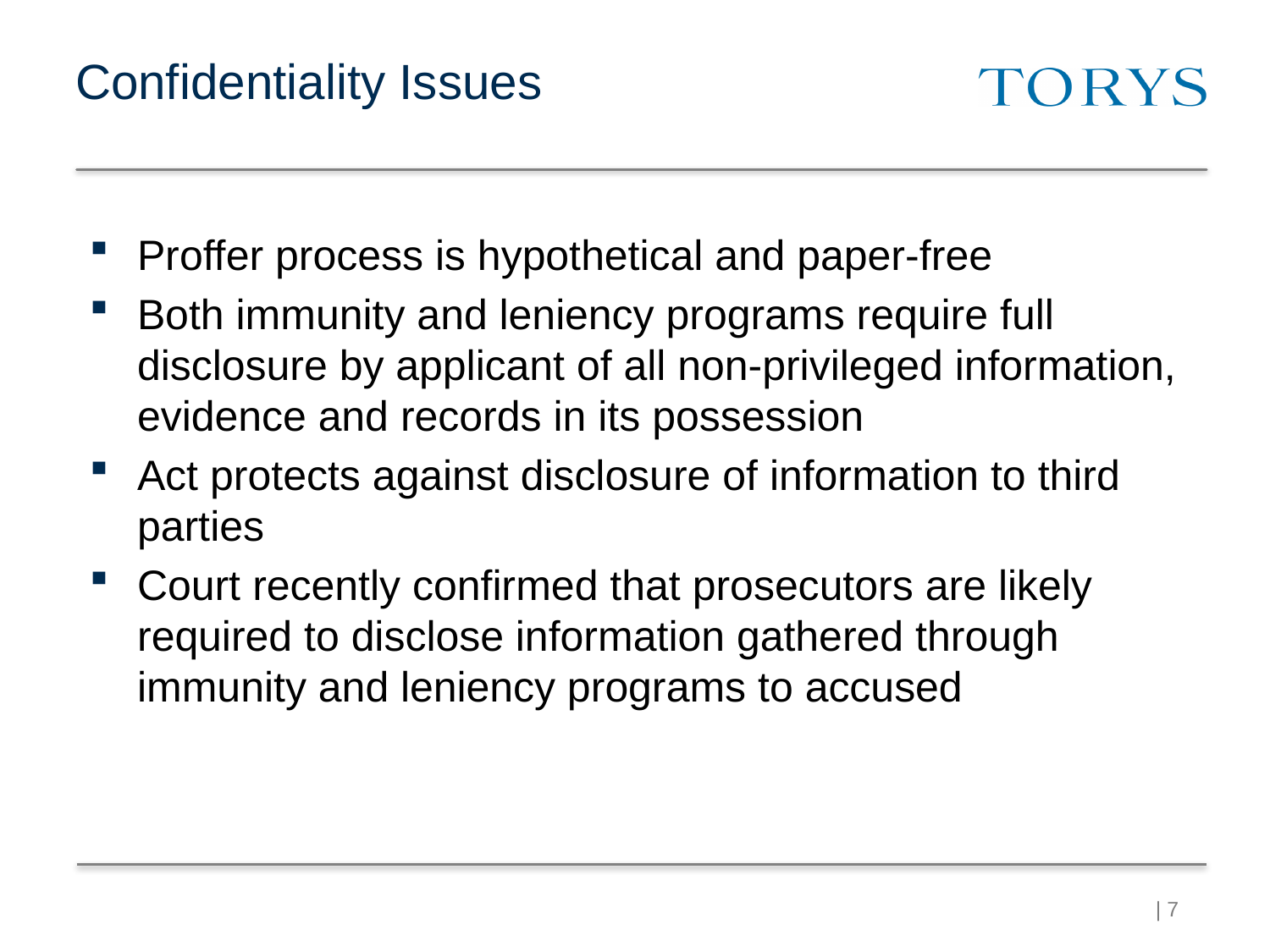

# Confidentiality Issues
Proffer process is hypothetical and paper-free
Both immunity and leniency programs require full disclosure by applicant of all non-privileged information, evidence and records in its possession
Act protects against disclosure of information to third parties
Court recently confirmed that prosecutors are likely required to disclose information gathered through immunity and leniency programs to accused

| 7